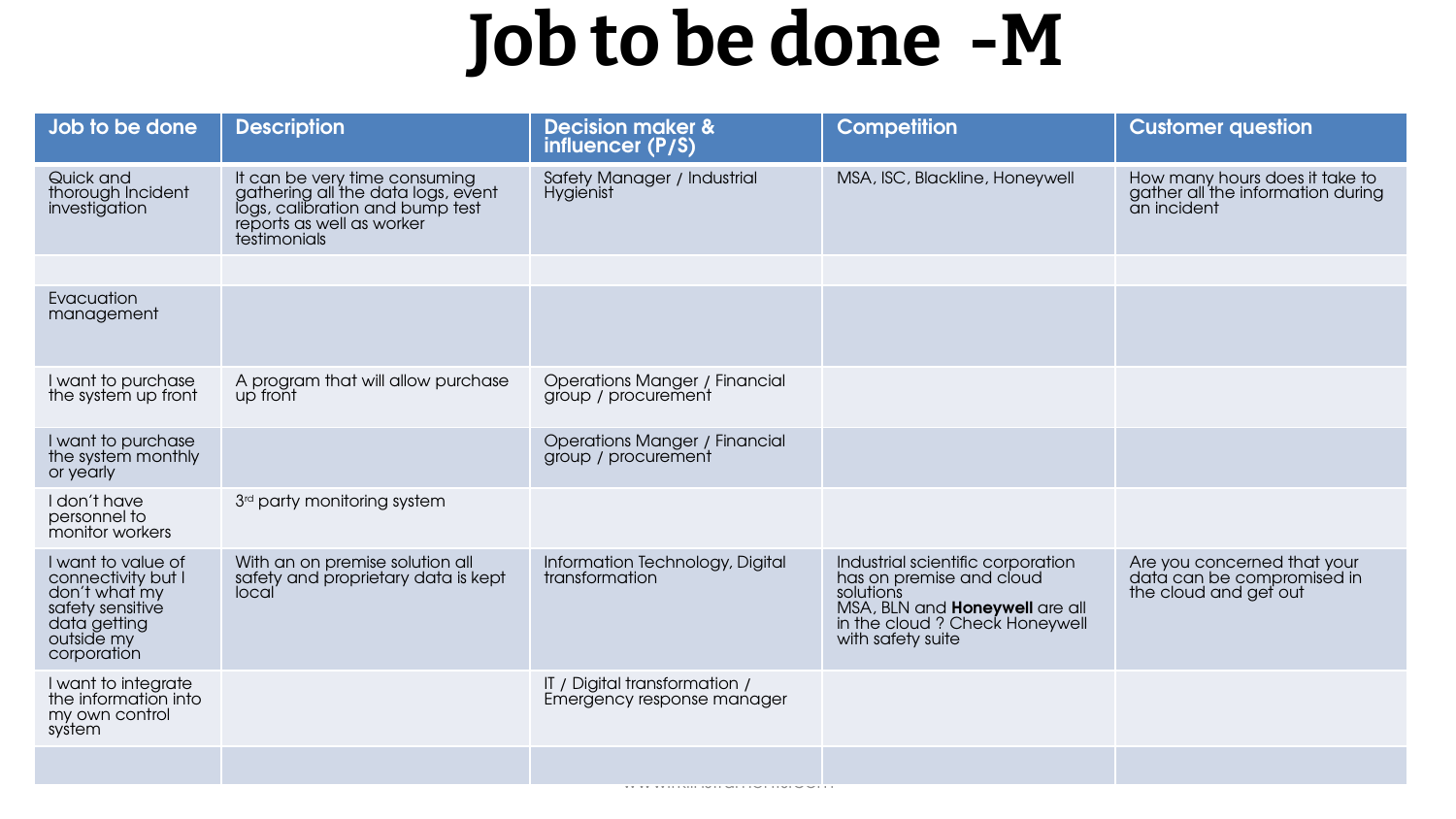

# Job to be done  -M
| Job to be done | Description | Decision maker & influencer (P/S) | Competition | Customer question |
| --- | --- | --- | --- | --- |
| Quick and thorough Incident investigation | It can be very time consuming gathering all the data logs, event logs, calibration and bump test reports as well as worker testimonials | Safety Manager / Industrial Hygienist | MSA, ISC, Blackline, Honeywell | How many hours does it take to gather all the information during an incident |
|  |  |  |  |  |
| Evacuation management |  |  |  |  |
| I want to purchase the system up front | A program that will allow purchase up front | Operations Manger / Financial group / procurement |  |  |
| I want to purchase the system monthly or yearly |  | Operations Manger / Financial group / procurement |  |  |
| I don’t have personnel to monitor workers | 3rd party monitoring system |  |  |  |
| I want to value of connectivity but I don’t what my safety sensitive data getting outside my corporation | With an on premise solution all safety and proprietary data is kept local | Information Technology, Digital transformation | Industrial scientific corporation has on premise and cloud solutions MSA, BLN and Honeywell are all in the cloud ? Check Honeywell with safety suite | Are you concerned that your data can be compromised in the cloud and get out |
| I want to integrate the information into my own control system |  | IT / Digital transformation / Emergency response manager |  |  |
|  |  |  |  |  |
www.rkiinstruments.com